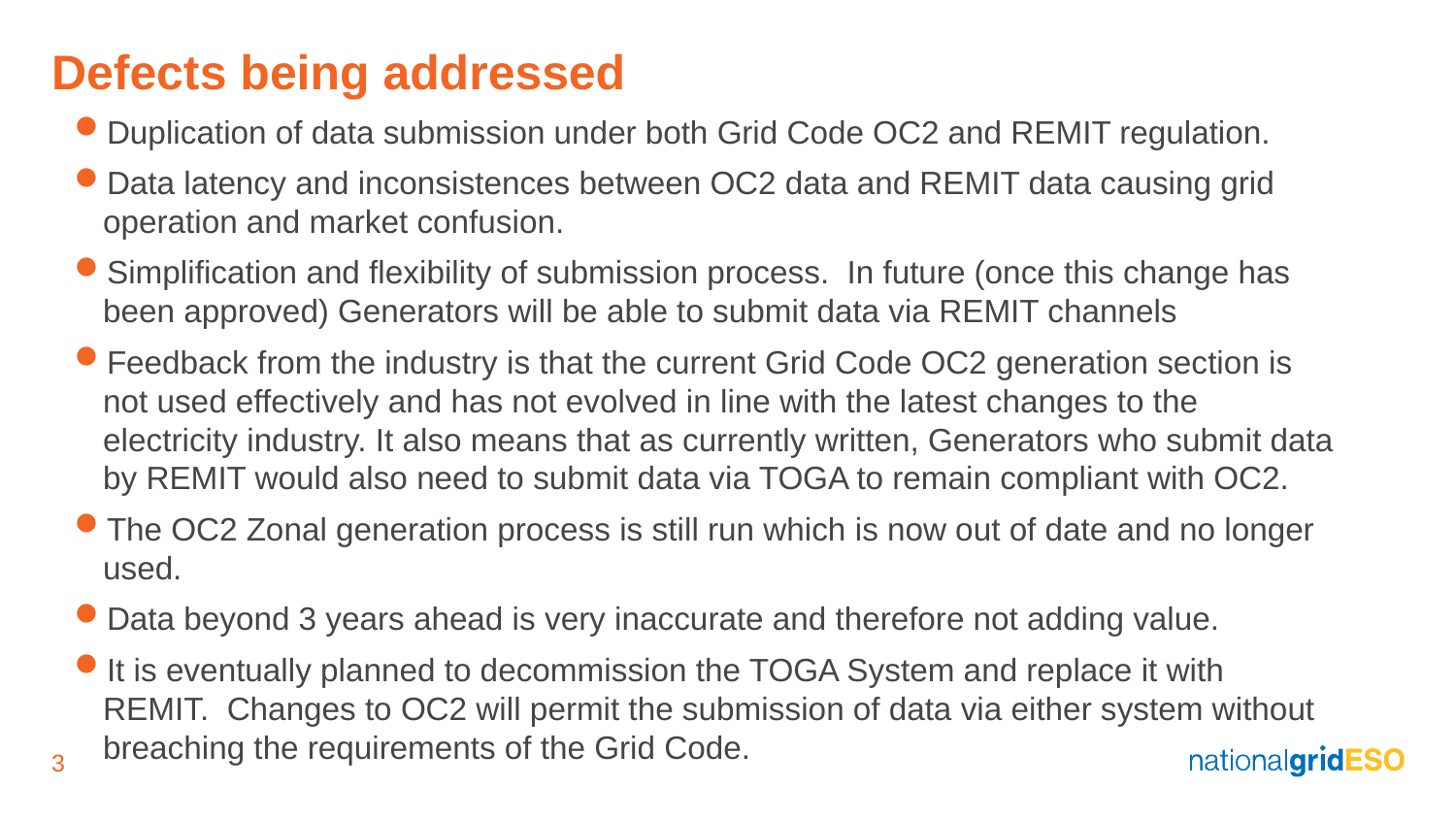

# Defects being addressed
Duplication of data submission under both Grid Code OC2 and REMIT regulation.
Data latency and inconsistences between OC2 data and REMIT data causing grid operation and market confusion.
Simplification and flexibility of submission process.  In future (once this change has been approved) Generators will be able to submit data via REMIT channels
Feedback from the industry is that the current Grid Code OC2 generation section is not used effectively and has not evolved in line with the latest changes to the electricity industry. It also means that as currently written, Generators who submit data by REMIT would also need to submit data via TOGA to remain compliant with OC2.
The OC2 Zonal generation process is still run which is now out of date and no longer used.
Data beyond 3 years ahead is very inaccurate and therefore not adding value.
It is eventually planned to decommission the TOGA System and replace it with REMIT.  Changes to OC2 will permit the submission of data via either system without breaching the requirements of the Grid Code.